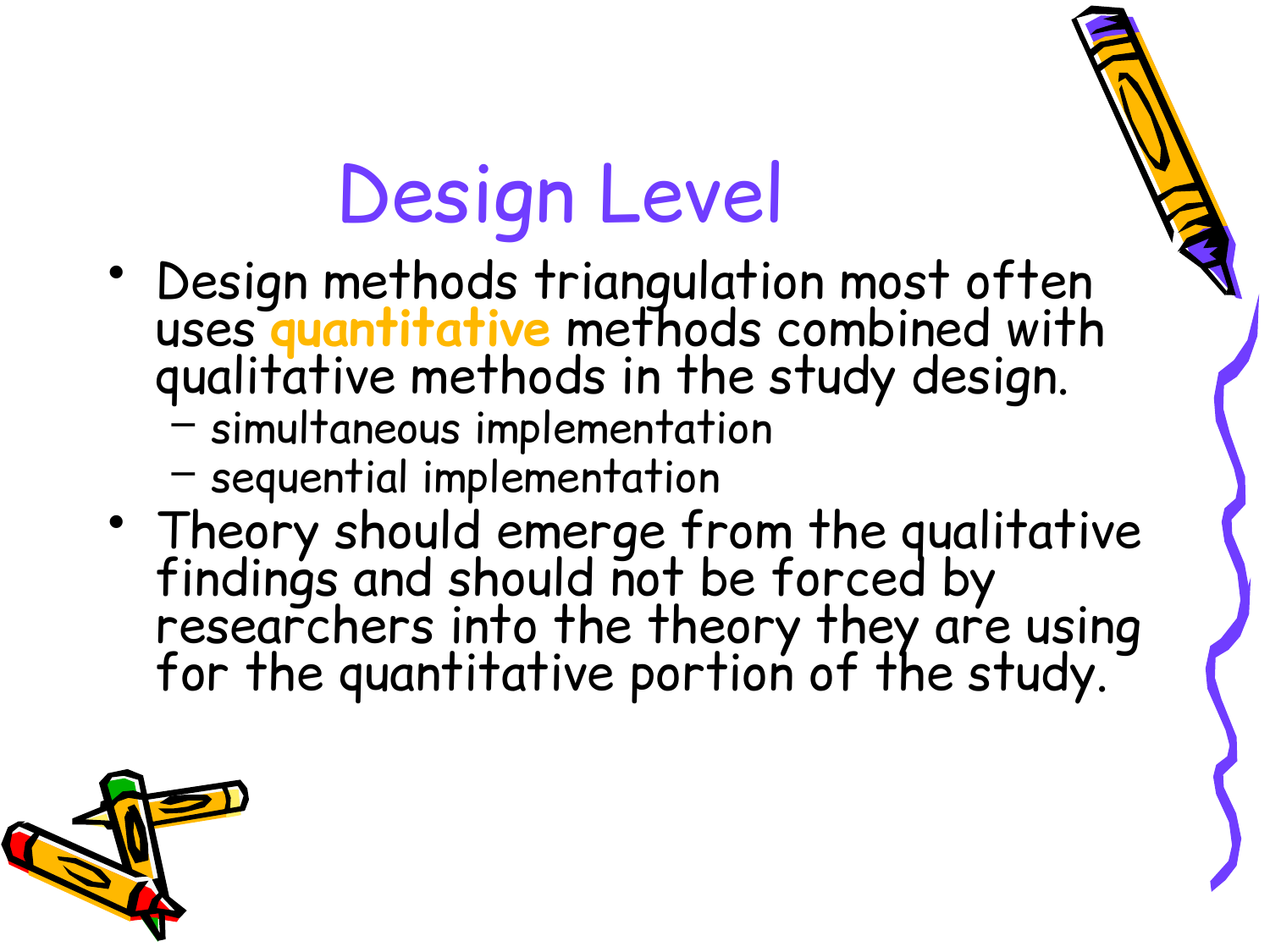

# Design Level
Design methods triangulation most often uses quantitative methods combined with qualitative methods in the study design.
simultaneous implementation
sequential implementation
Theory should emerge from the qualitative findings and should not be forced by researchers into the theory they are using for the quantitative portion of the study.